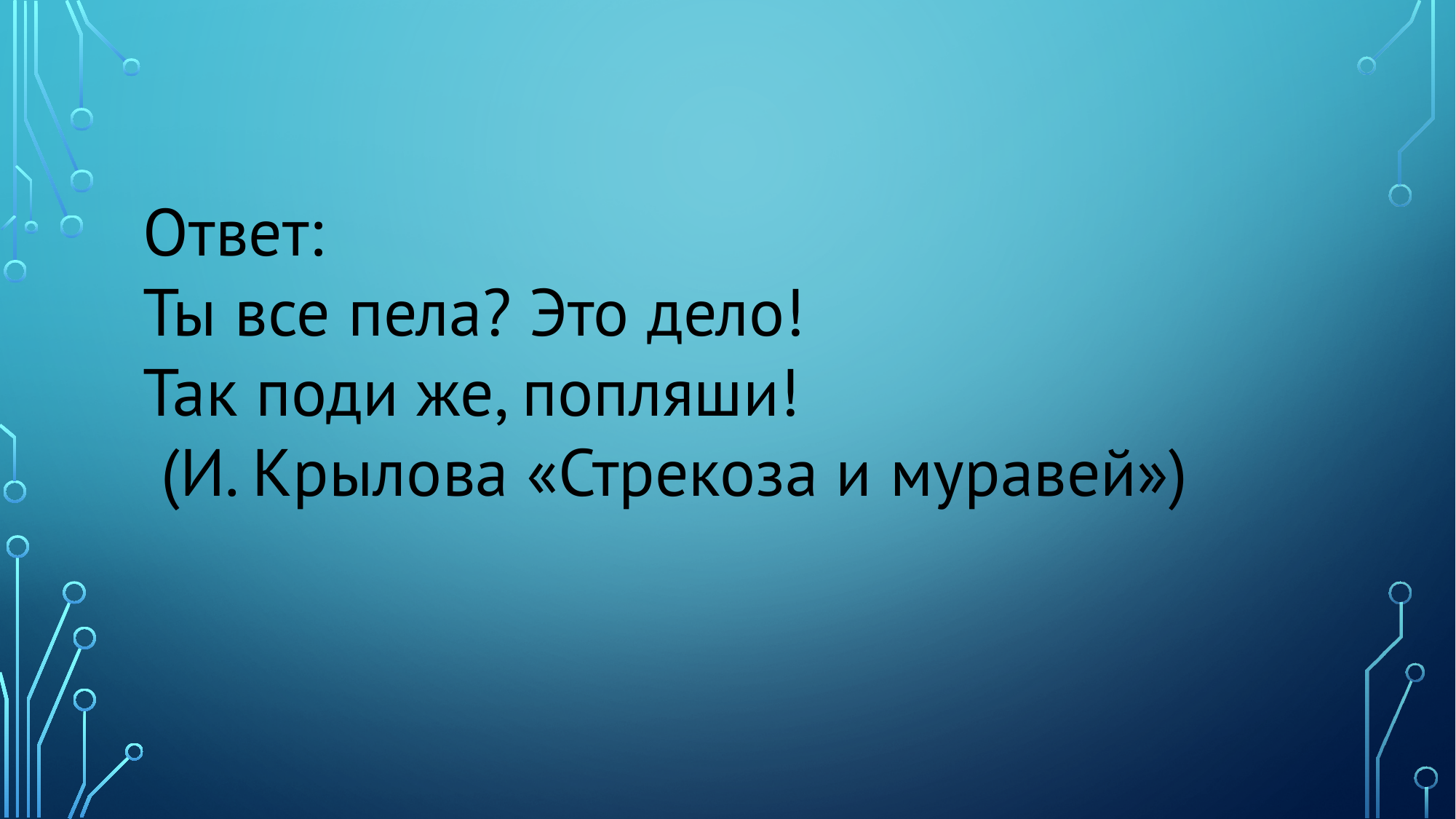

Ответ:
Ты все пела? Это дело!
Так поди же, попляши!
 (И. Крылова «Стрекоза и муравей»)